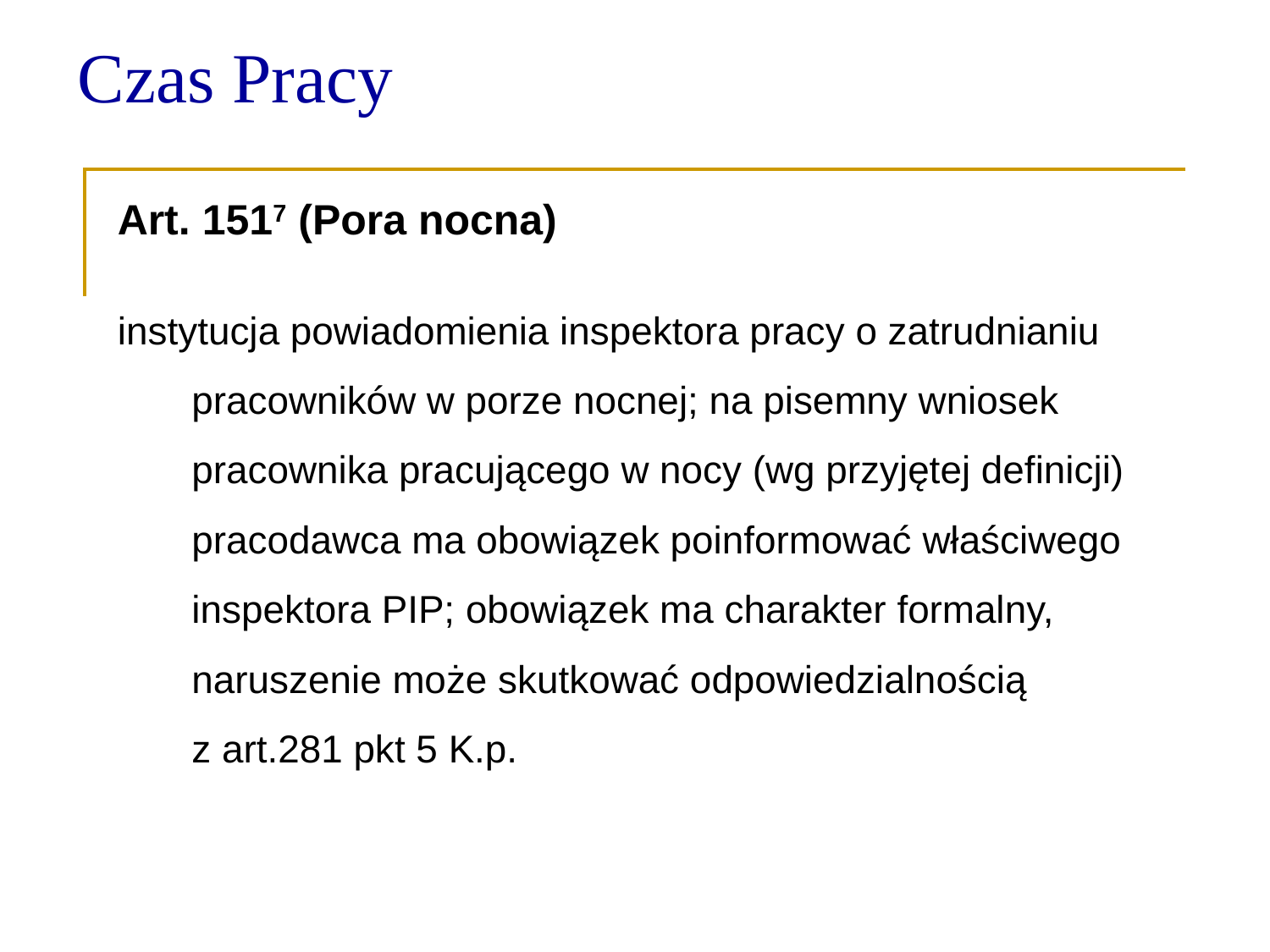

Czas Pracy
Art. 1517 (Pora nocna)
instytucja powiadomienia inspektora pracy o zatrudnianiu pracowników w porze nocnej; na pisemny wniosek pracownika pracującego w nocy (wg przyjętej definicji) pracodawca ma obowiązek poinformować właściwego inspektora PIP; obowiązek ma charakter formalny, naruszenie może skutkować odpowiedzialnością
z art.281 pkt 5 K.p.